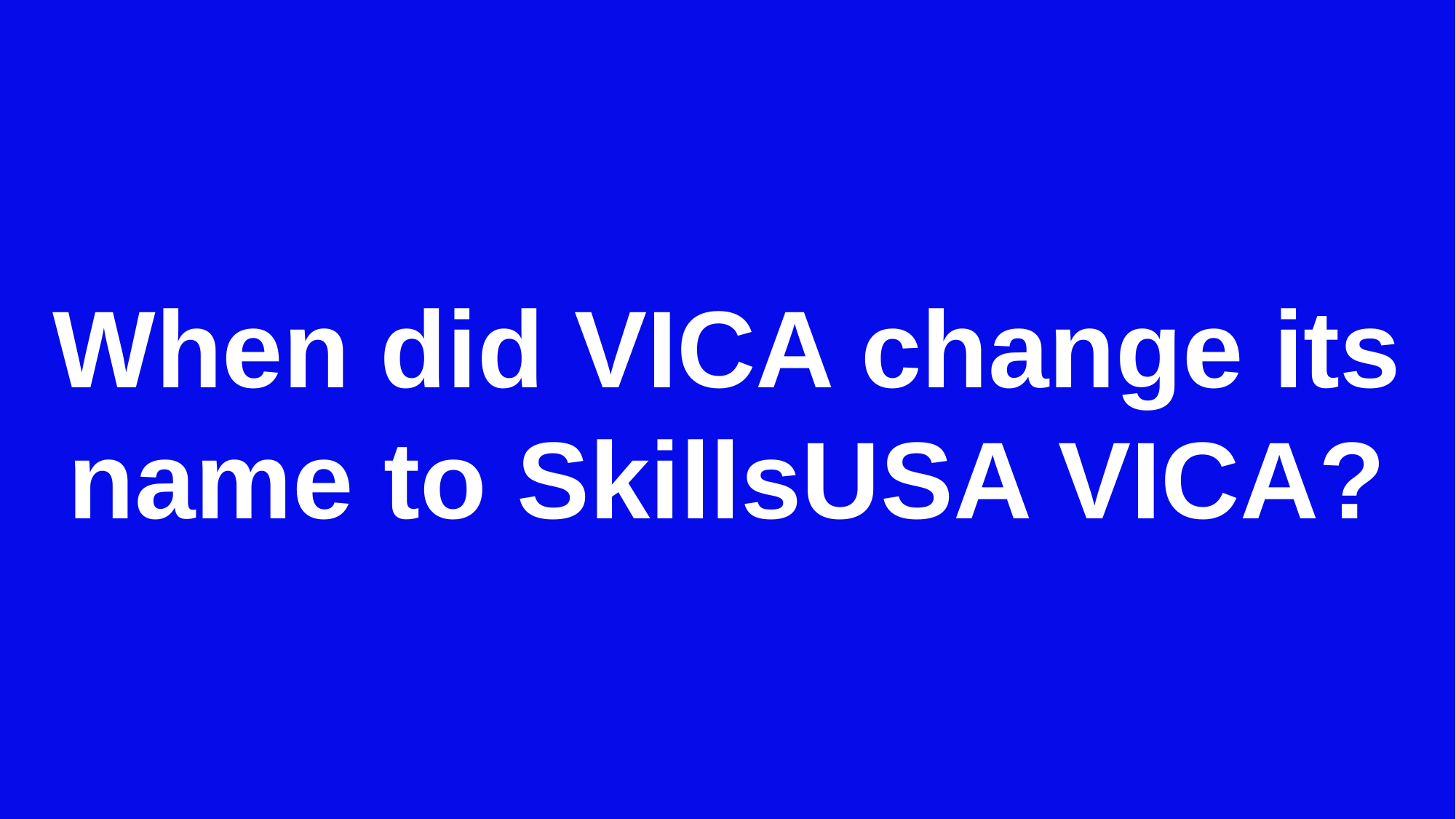

When did VICA change its name to SkillsUSA VICA?